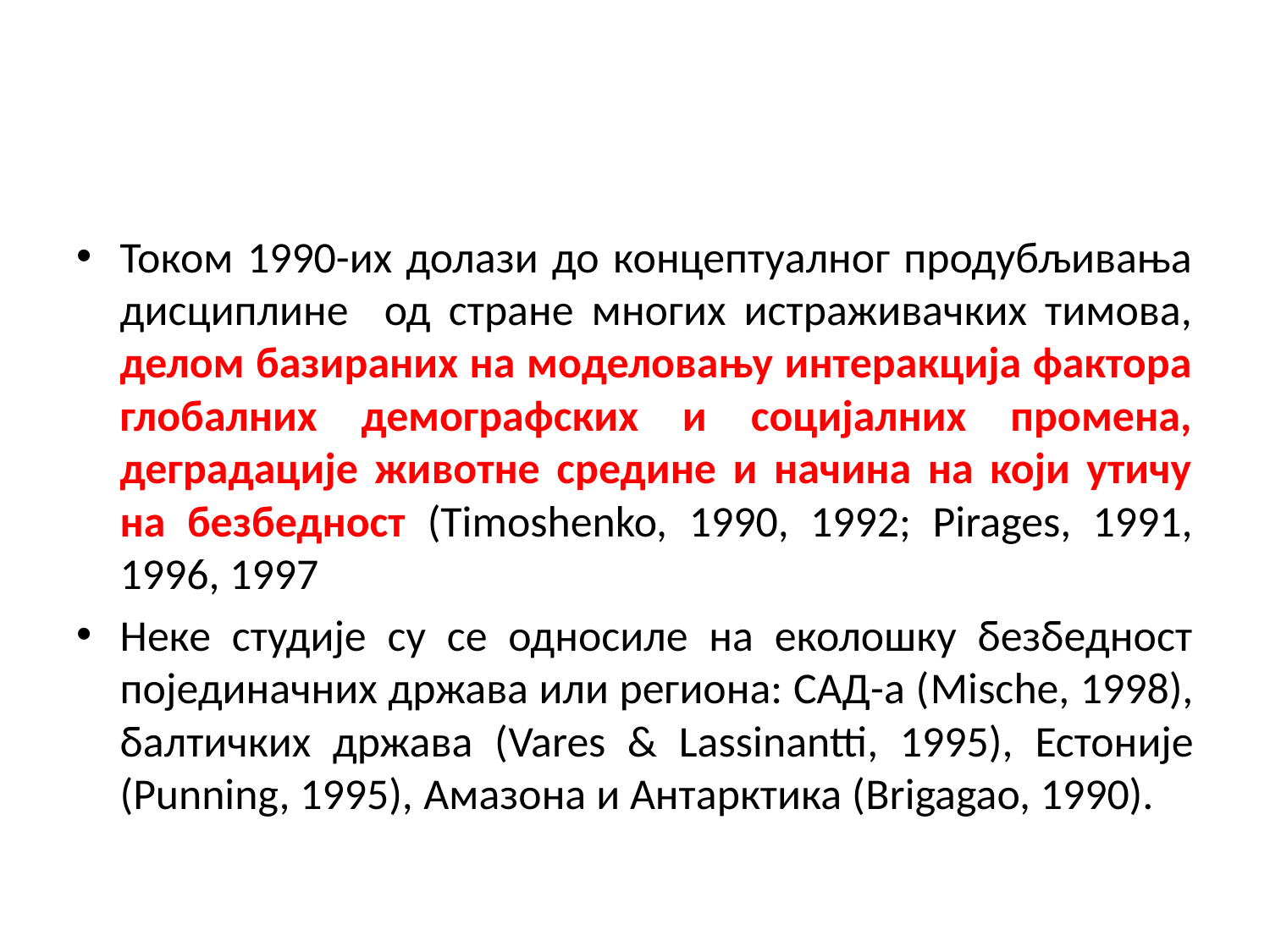

#
Током 1990-их долази до концептуалног продубљивања дисциплине  од стране многих истраживачких тимова, делом базираних на моделовању интеракција фактора глобалних демографских и социјалних промена, деградације животне средине и начина на који утичу на безбедност (Timoshenko, 1990, 1992; Pirages, 1991, 1996, 1997
Неке студије су се односиле на еколошку безбедност појединачних држава или региона: САД-а (Mische, 1998), балтичких држава (Vares & Lassinantti, 1995), Естоније (Punning, 1995), Амазона и Антарктика (Brigagao, 1990).